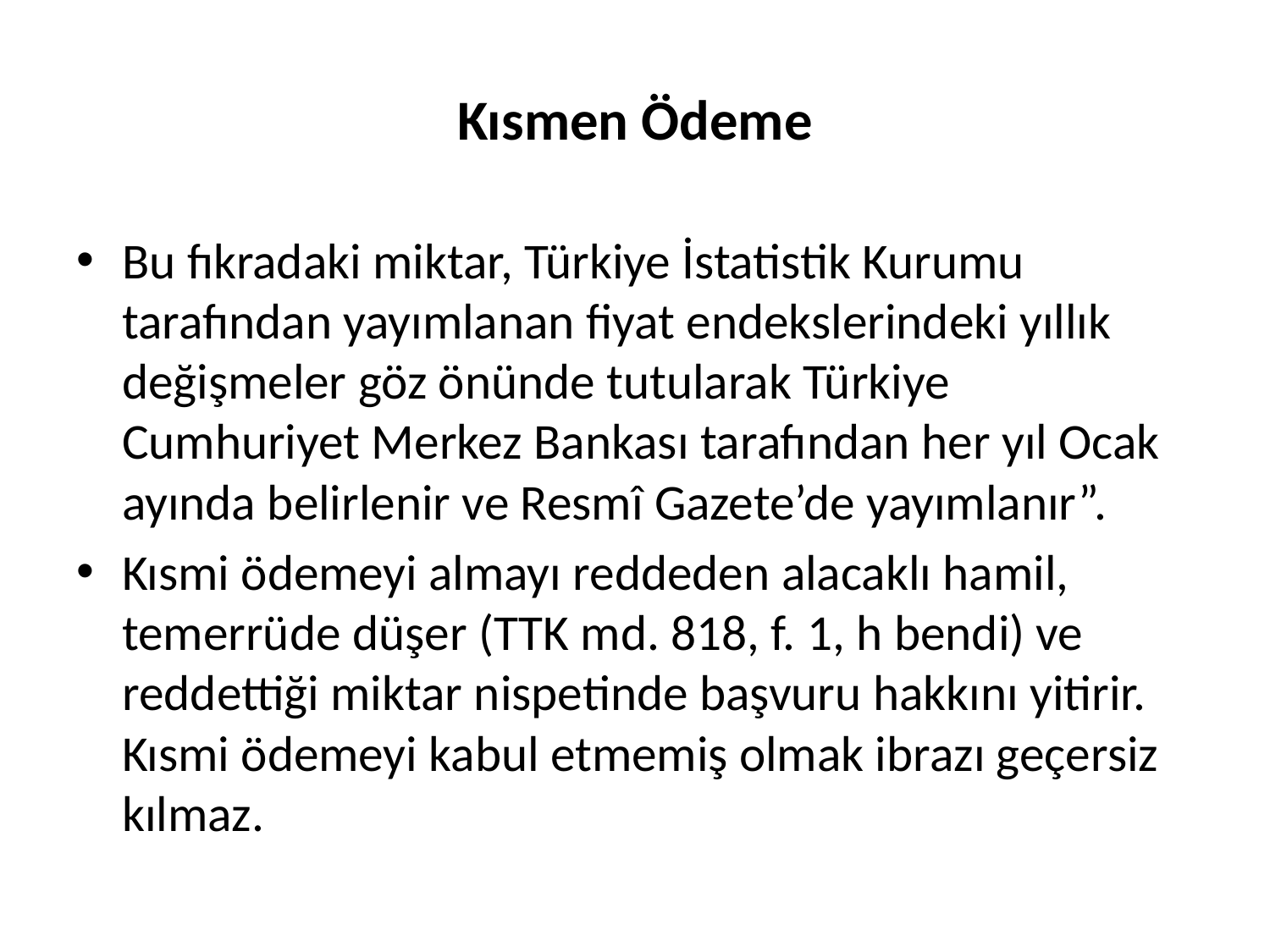

# Kısmen Ödeme
Bu fıkradaki miktar, Türkiye İstatistik Kurumu tarafından yayımlanan fiyat endekslerindeki yıllık değişmeler göz önünde tutularak Türkiye Cumhuriyet Merkez Bankası tarafından her yıl Ocak ayında belirlenir ve Resmî Gazete’de yayımlanır”.
Kısmi ödemeyi almayı reddeden alacaklı hamil, temerrüde düşer (TTK md. 818, f. 1, h bendi) ve reddettiği miktar nispetinde başvuru hakkını yitirir. Kısmi ödemeyi kabul etmemiş olmak ibrazı geçersiz kılmaz.